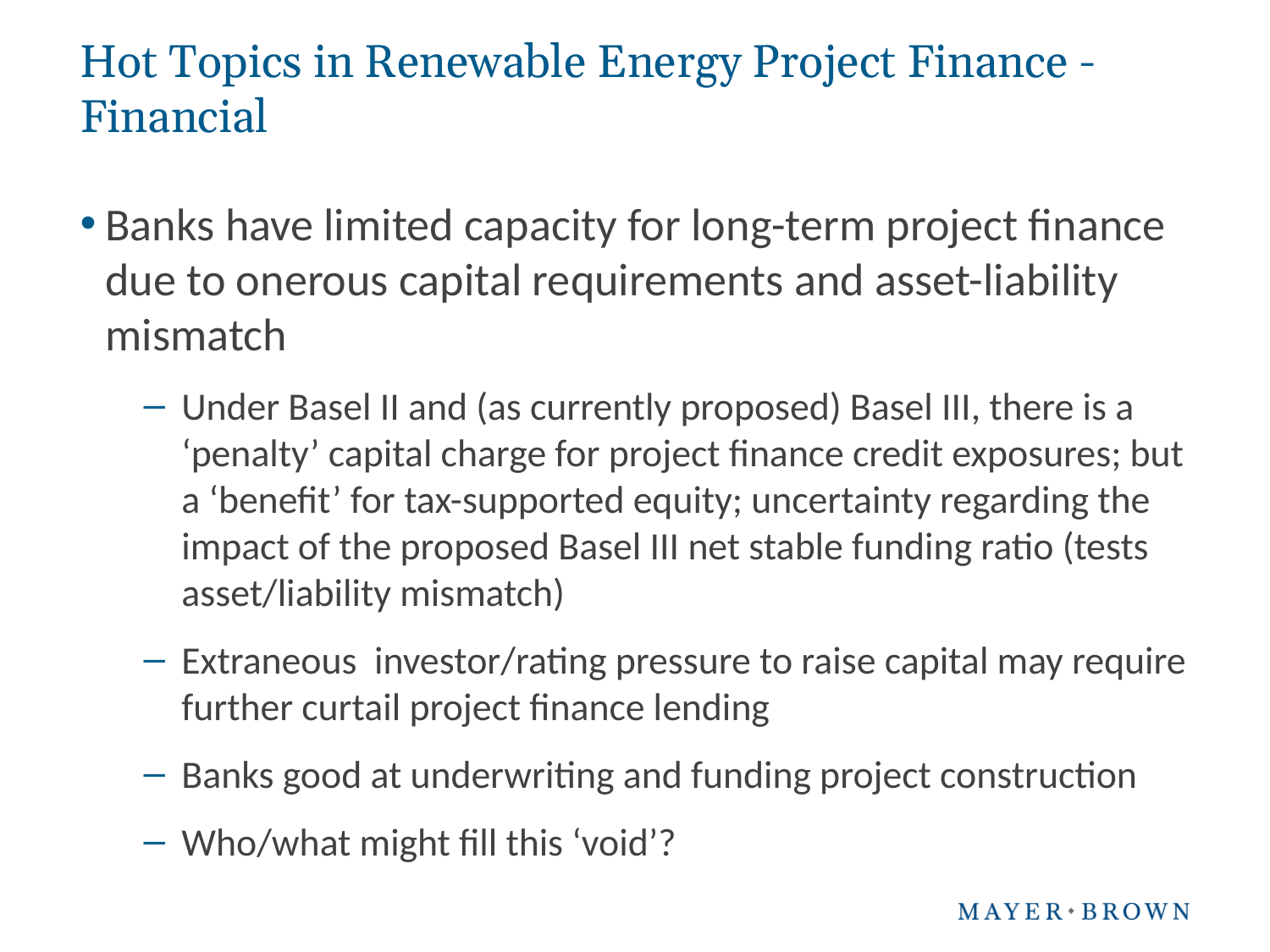

# Hot Topics in Renewable Energy Project Finance - Financial
Banks have limited capacity for long-term project finance due to onerous capital requirements and asset-liability mismatch
Under Basel II and (as currently proposed) Basel III, there is a ‘penalty’ capital charge for project finance credit exposures; but a ‘benefit’ for tax-supported equity; uncertainty regarding the impact of the proposed Basel III net stable funding ratio (tests asset/liability mismatch)
Extraneous  investor/rating pressure to raise capital may require further curtail project finance lending
Banks good at underwriting and funding project construction
Who/what might fill this ‘void’?